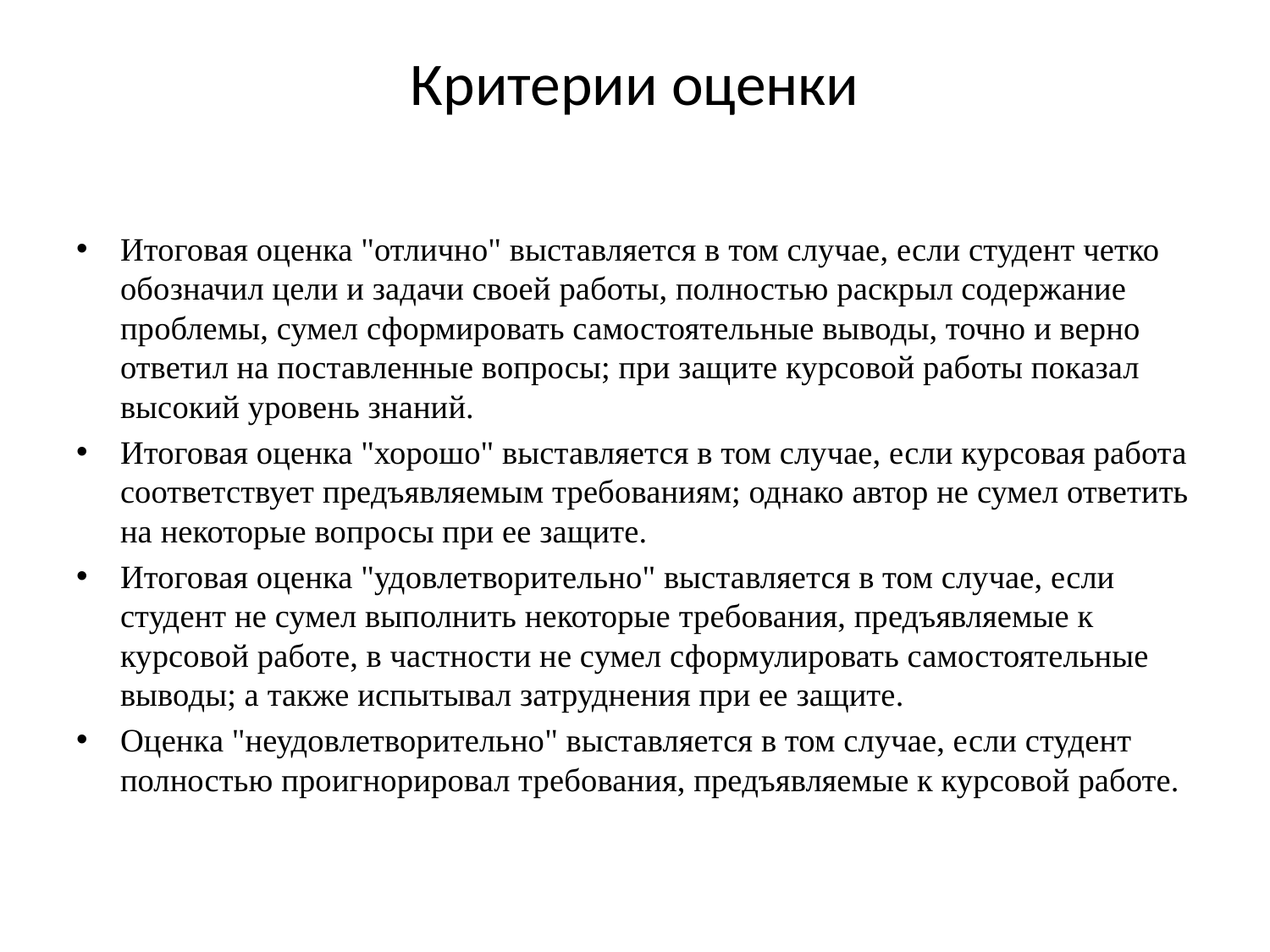

# Критерии оценки
Итоговая оценка "отлично" выставляется в том случае, если студент четко обозначил цели и задачи своей работы, полностью раскрыл содержание проблемы, сумел сформировать самостоятельные выводы, точно и верно ответил на поставленные вопросы; при защите курсовой работы показал высокий уровень знаний.
Итоговая оценка "хорошо" выставляется в том случае, если курсовая работа соответствует предъявляемым требованиям; однако автор не сумел ответить на некоторые вопросы при ее защите.
Итоговая оценка "удовлетворительно" выставляется в том случае, если студент не сумел выполнить некоторые требования, предъявляемые к курсовой работе, в частности не сумел сформулировать самостоятельные выводы; а также испытывал затруднения при ее защите.
Оценка "неудовлетворительно" выставляется в том случае, если студент полностью проигнорировал требования, предъявляемые к курсовой работе.